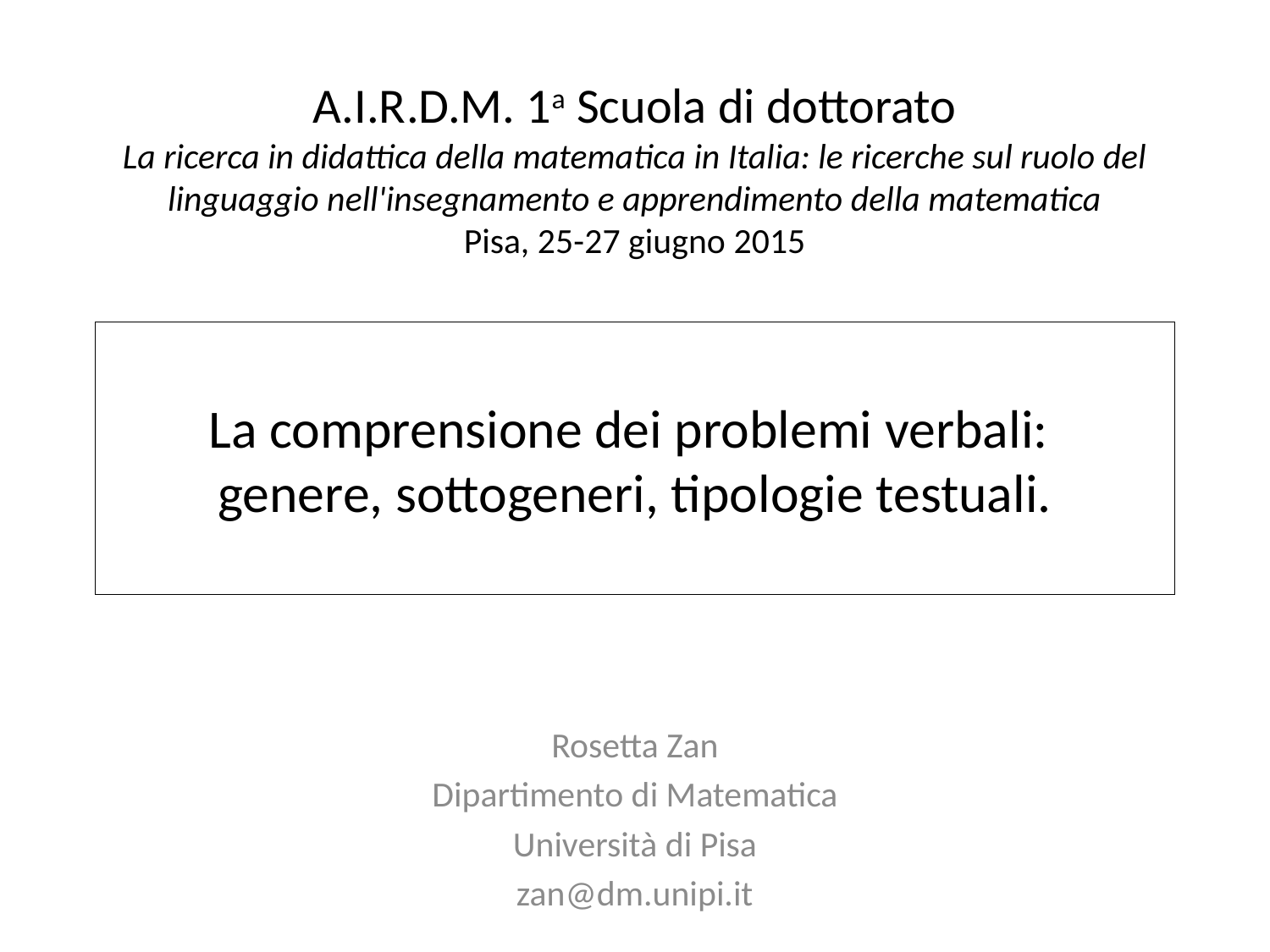

A.I.R.D.M. 1a Scuola di dottorato
La ricerca in didattica della matematica in Italia: le ricerche sul ruolo del linguaggio nell'insegnamento e apprendimento della matematica
Pisa, 25-27 giugno 2015
# La comprensione dei problemi verbali: genere, sottogeneri, tipologie testuali.
Rosetta Zan
Dipartimento di Matematica
Università di Pisa
zan@dm.unipi.it